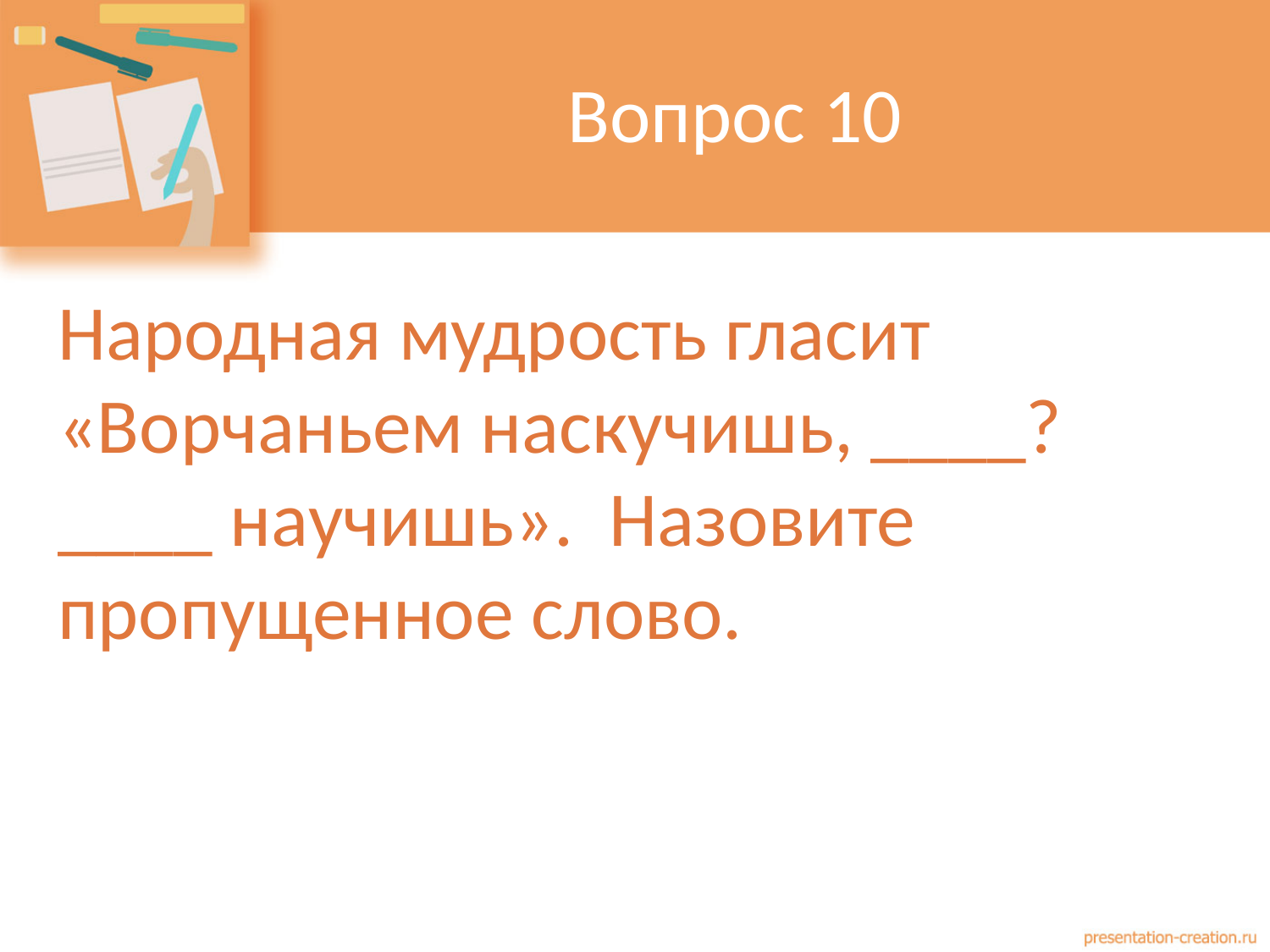

# Вопрос 10
Народная мудрость гласит «Ворчаньем наскучишь, ____?____ научишь».  Назовите пропущенное слово.